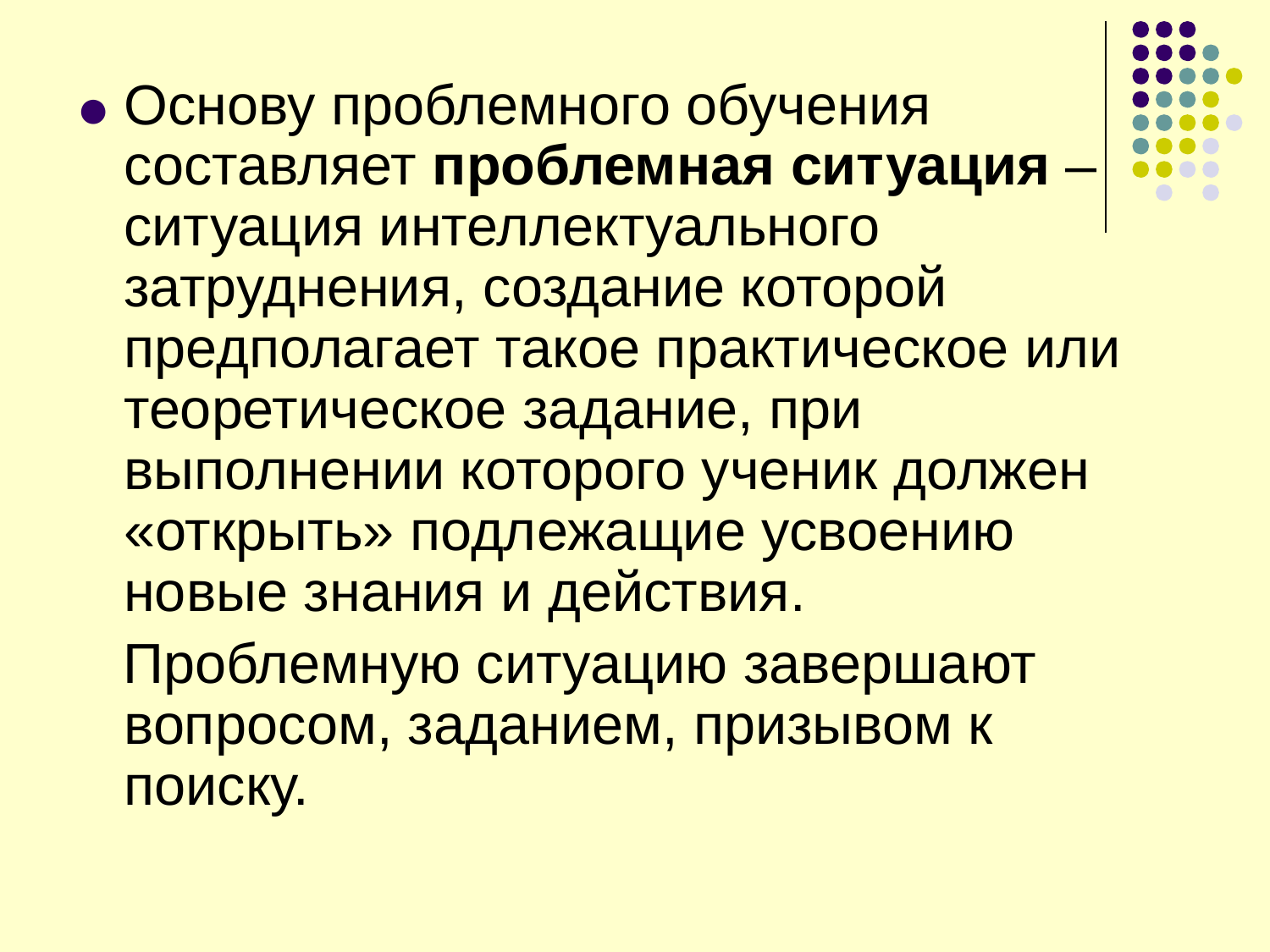

Основу проблемного обучения составляет проблемная ситуация – ситуация интеллектуального затруднения, создание которой предполагает такое практическое или теоретическое задание, при выполнении которого ученик должен «открыть» подлежащие усвоению новые знания и действия.
   Проблемную ситуацию завершают вопросом, заданием, призывом к поиску.